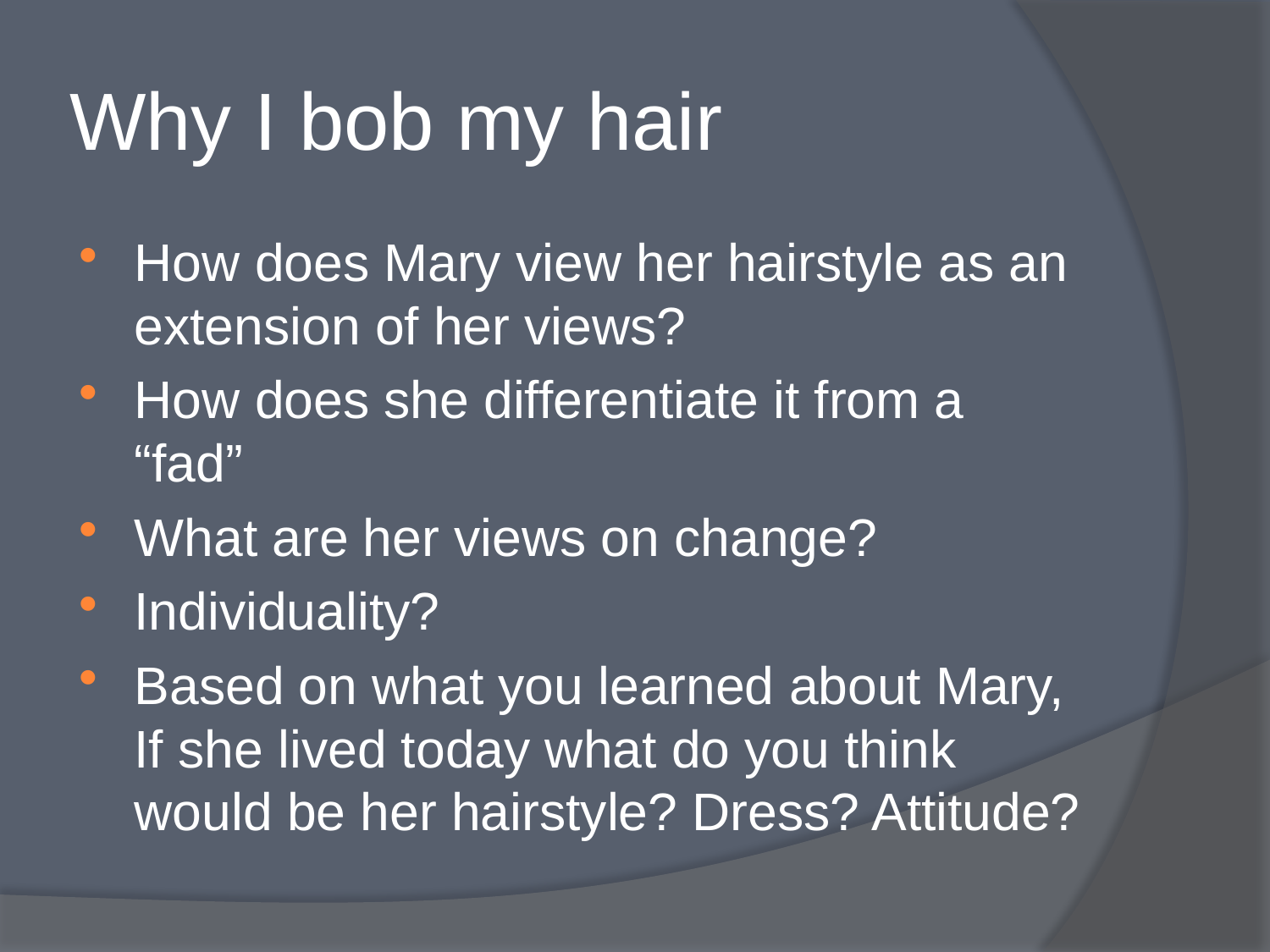

# Why I bob my hair
How does Mary view her hairstyle as an extension of her views?
How does she differentiate it from a “fad”
What are her views on change?
Individuality?
Based on what you learned about Mary, If she lived today what do you think would be her hairstyle? Dress? Attitude?